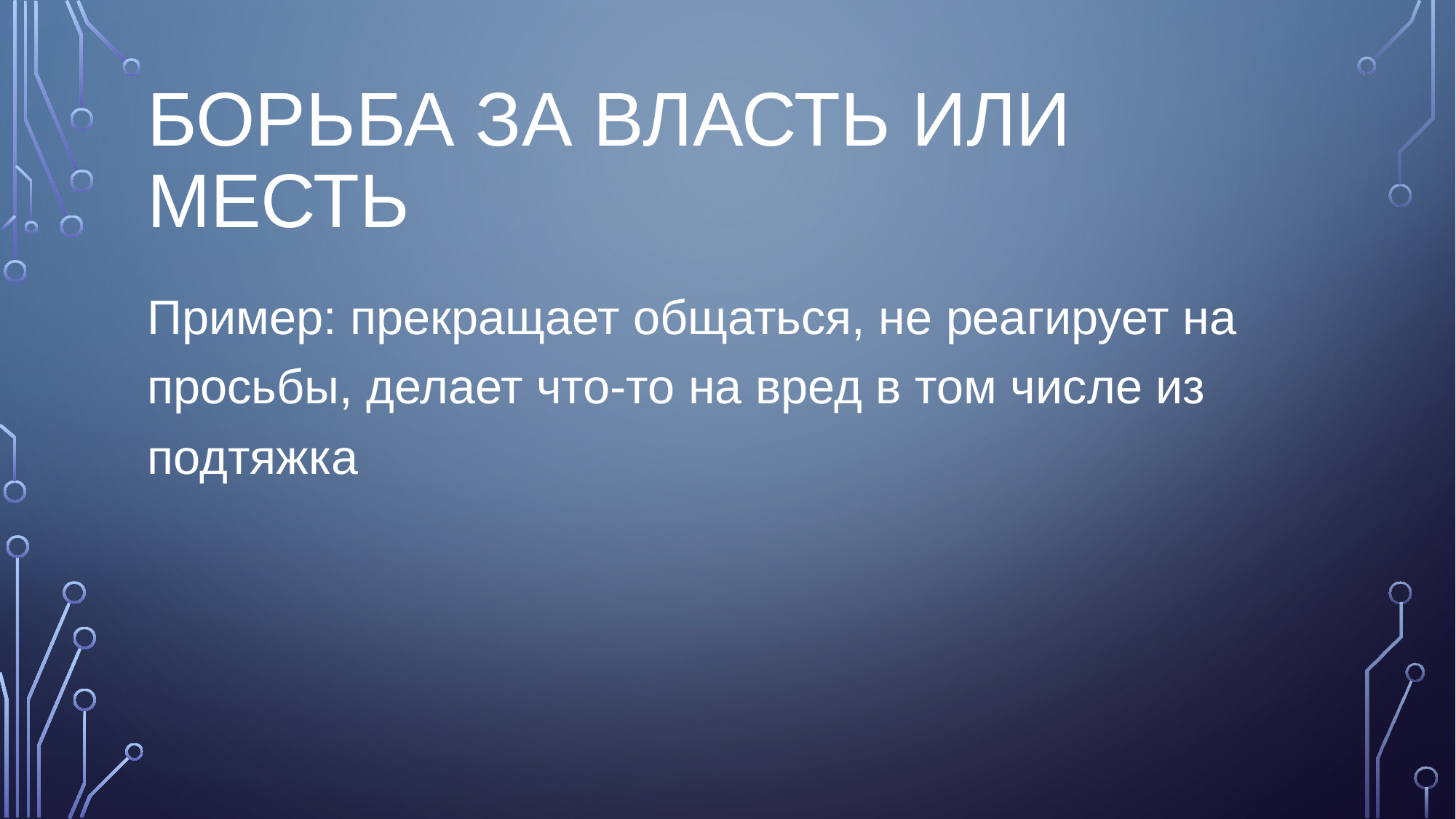

# Борьба за власть или месть
Пример: прекращает общаться, не реагирует на просьбы, делает что-то на вред в том числе из подтяжка